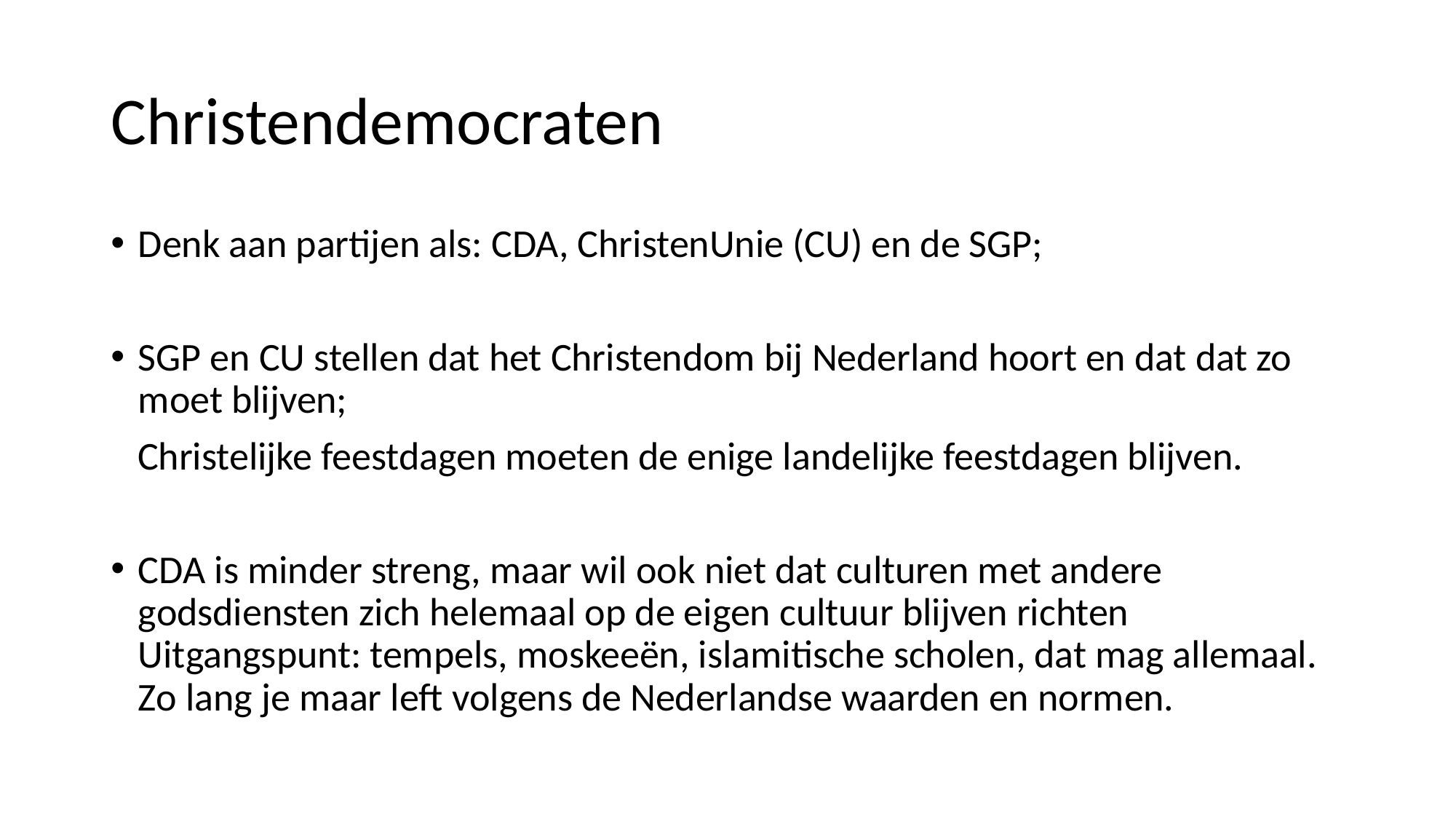

# Christendemocraten
Denk aan partijen als: CDA, ChristenUnie (CU) en de SGP;

SGP en CU stellen dat het Christendom bij Nederland hoort en dat dat zo moet blijven;
   Christelijke feestdagen moeten de enige landelijke feestdagen blijven.

CDA is minder streng, maar wil ook niet dat culturen met andere godsdiensten zich helemaal op de eigen cultuur blijven richten
Uitgangspunt: tempels, moskeeën, islamitische scholen, dat mag allemaal.
Zo lang je maar left volgens de Nederlandse waarden en normen.